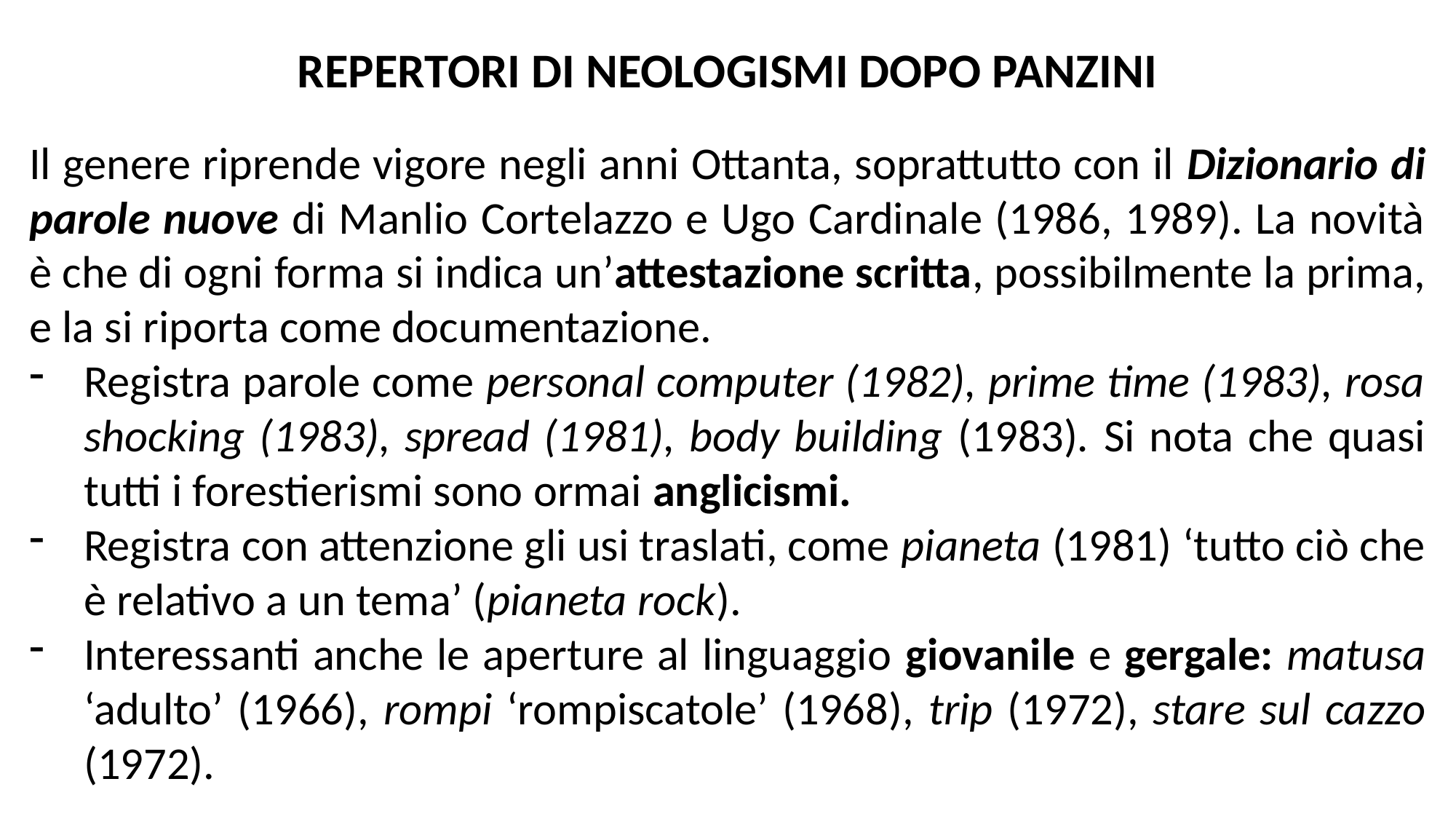

REPERTORI DI NEOLOGISMI DOPO PANZINI
Il genere riprende vigore negli anni Ottanta, soprattutto con il Dizionario di parole nuove di Manlio Cortelazzo e Ugo Cardinale (1986, 1989). La novità è che di ogni forma si indica un’attestazione scritta, possibilmente la prima, e la si riporta come documentazione.
Registra parole come personal computer (1982), prime time (1983), rosa shocking (1983), spread (1981), body building (1983). Si nota che quasi tutti i forestierismi sono ormai anglicismi.
Registra con attenzione gli usi traslati, come pianeta (1981) ‘tutto ciò che è relativo a un tema’ (pianeta rock).
Interessanti anche le aperture al linguaggio giovanile e gergale: matusa ‘adulto’ (1966), rompi ‘rompiscatole’ (1968), trip (1972), stare sul cazzo (1972).